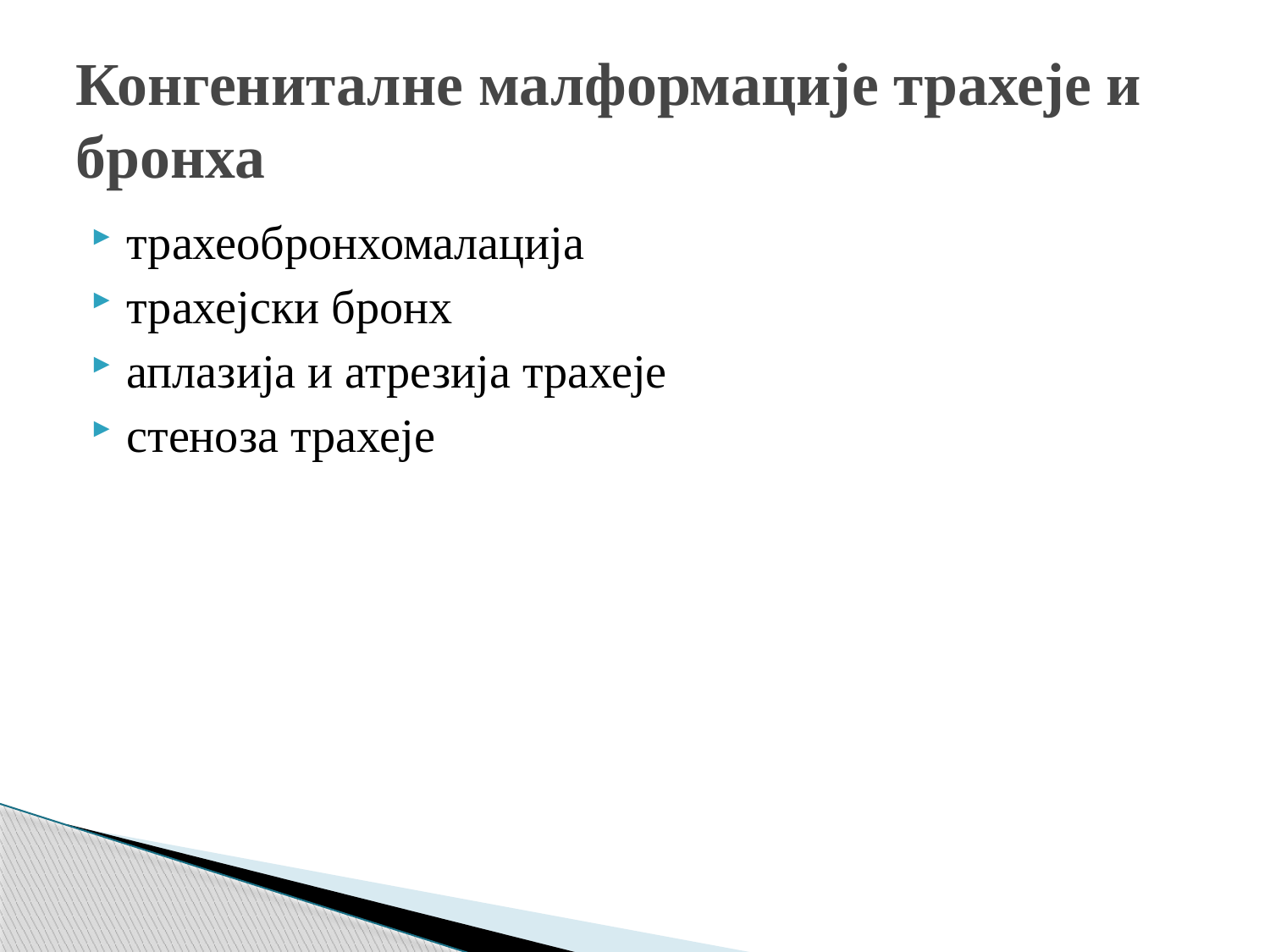

# Конгениталне малформације трахеје и бронха
трахеобронхомалација
трахејски бронх
аплазија и атрезија трахеје
стеноза трахеје